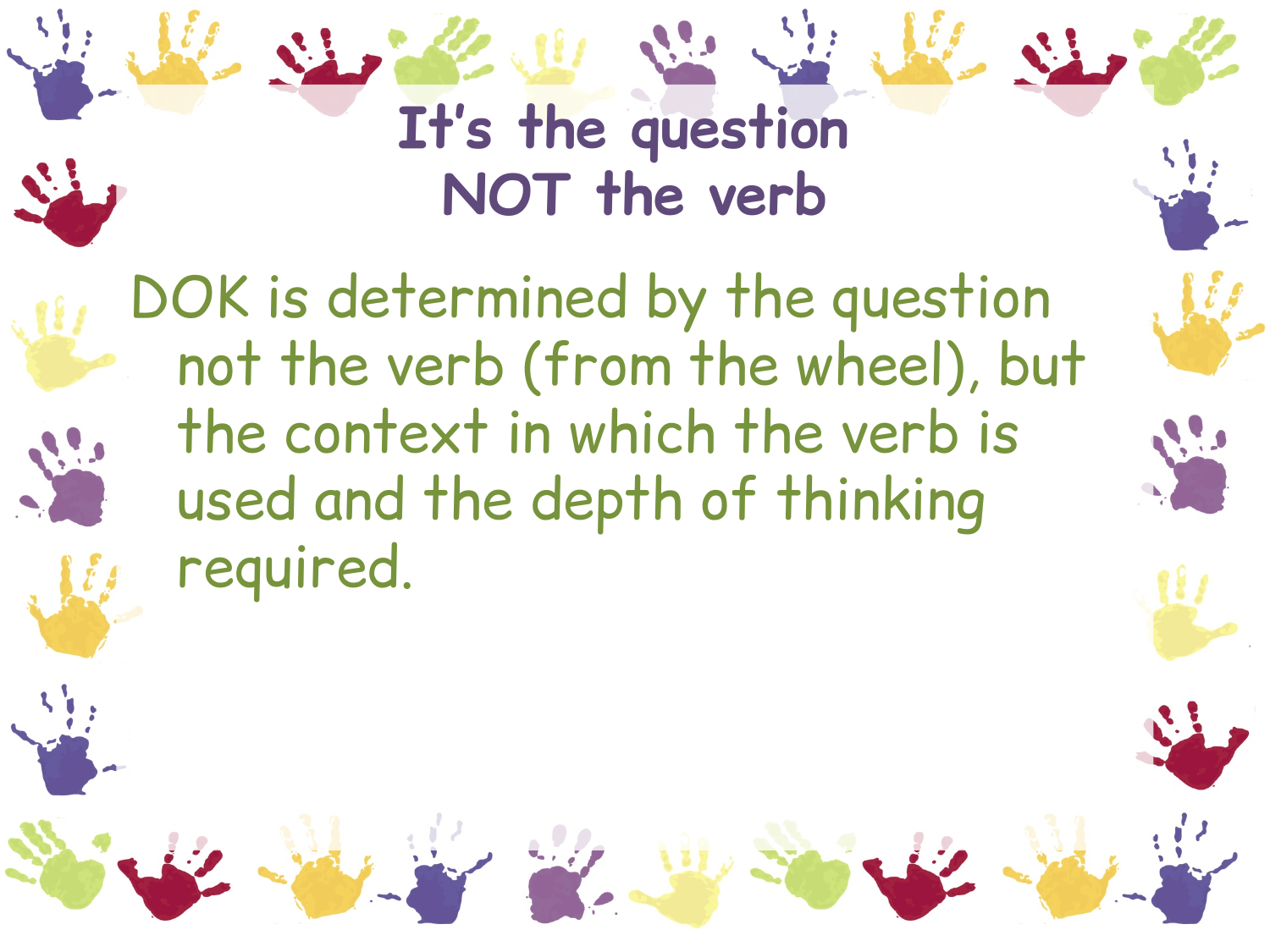

# It’s the question NOT the verb
DOK is determined by the question not the verb (from the wheel), but the context in which the verb is used and the depth of thinking required.